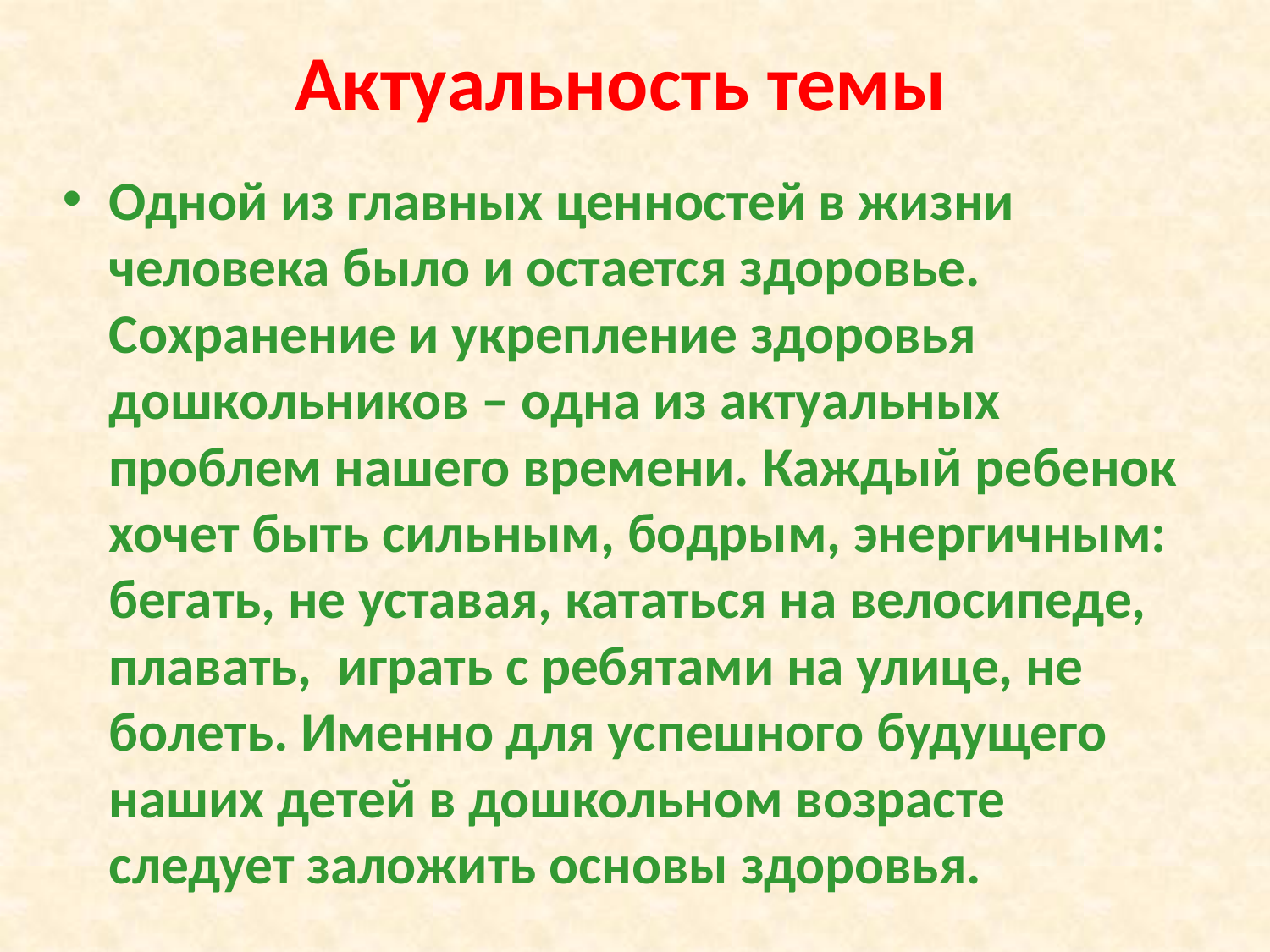

# Актуальность темы
Одной из главных ценностей в жизни человека было и остается здоровье. Сохранение и укрепление здоровья дошкольников – одна из актуальных проблем нашего времени. Каждый ребенок хочет быть сильным, бодрым, энергичным: бегать, не уставая, кататься на велосипеде, плавать,  играть с ребятами на улице, не болеть. Именно для успешного будущего наших детей в дошкольном возрасте следует заложить основы здоровья.